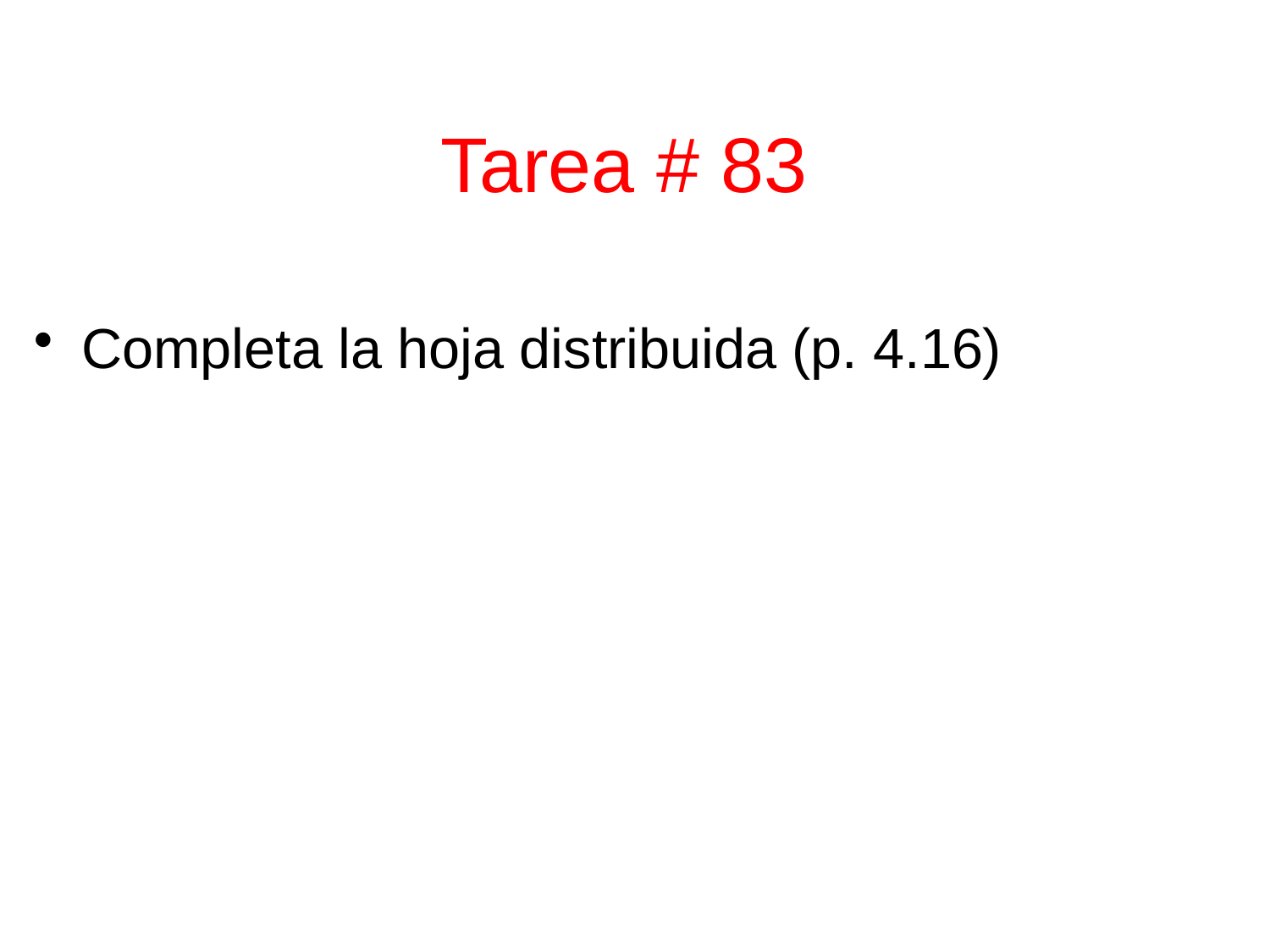

Tarea # 83

Completa la hoja distribuida (p. 4.16)